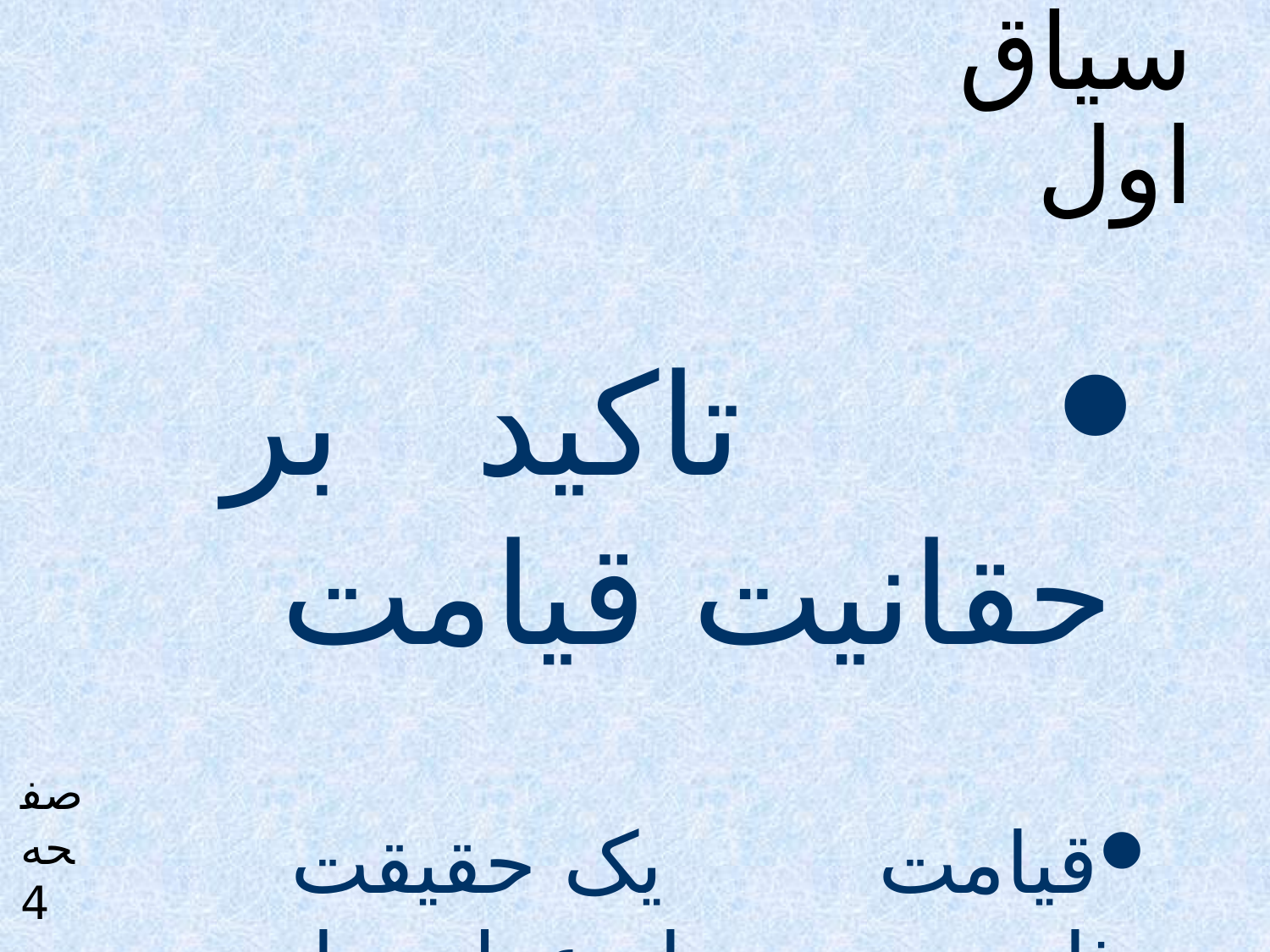

# جهت  هدایتی  سیاق   اول
       تاکید   بر حقانیت قیامت

قیامت        یک حقیقت ثابت  و  بسیار عظیم  است  .
صفحه 4